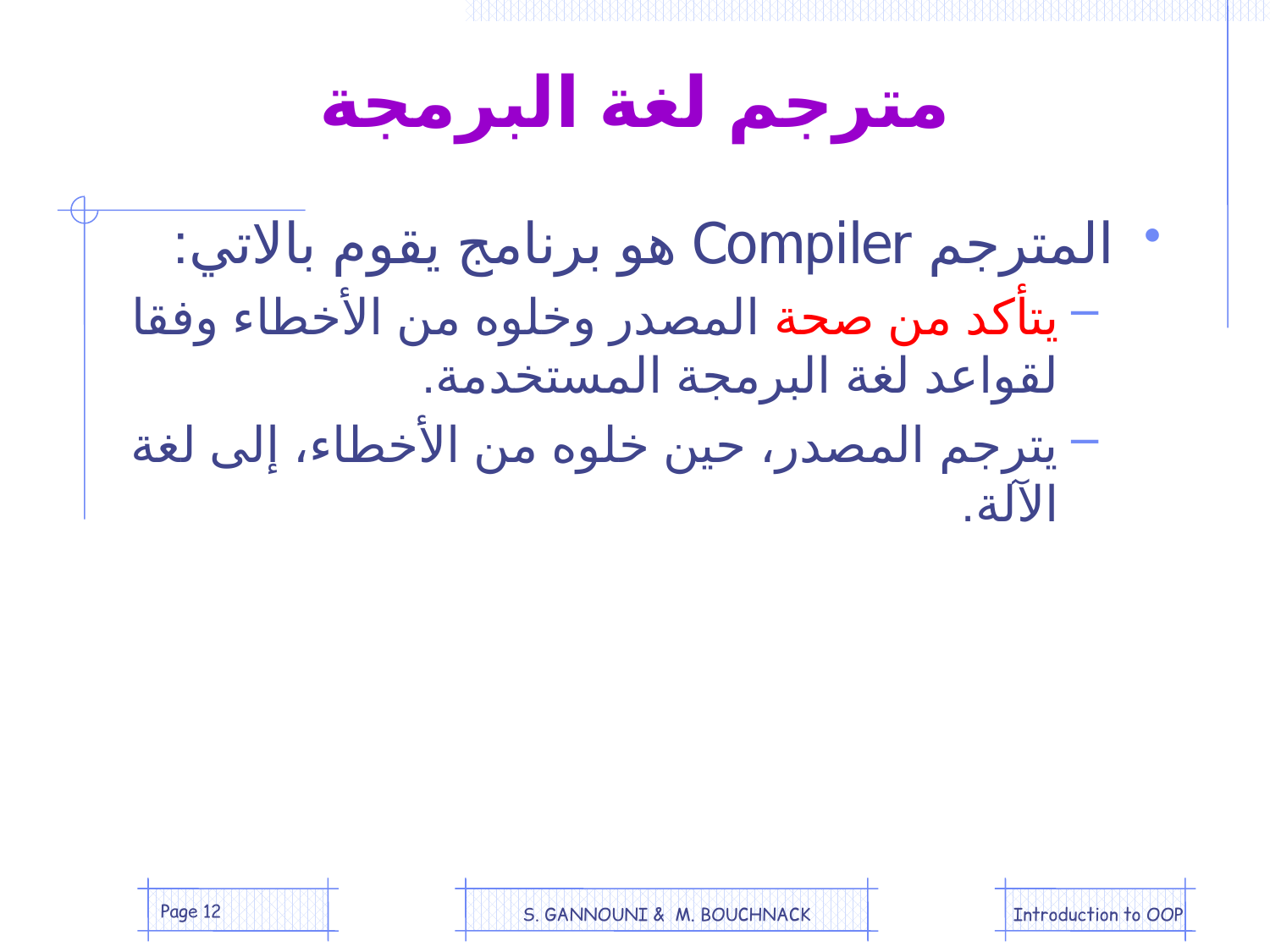

# مترجم لغة البرمجة
المترجم Compiler هو برنامج يقوم بالاتي:
يتأكد من صحة المصدر وخلوه من الأخطاء وفقا لقواعد لغة البرمجة المستخدمة.
يترجم المصدر، حين خلوه من الأخطاء، إلى لغة الآلة.
Page 12
S. GANNOUNI &  M. BOUCHNACK
Introduction to OOP